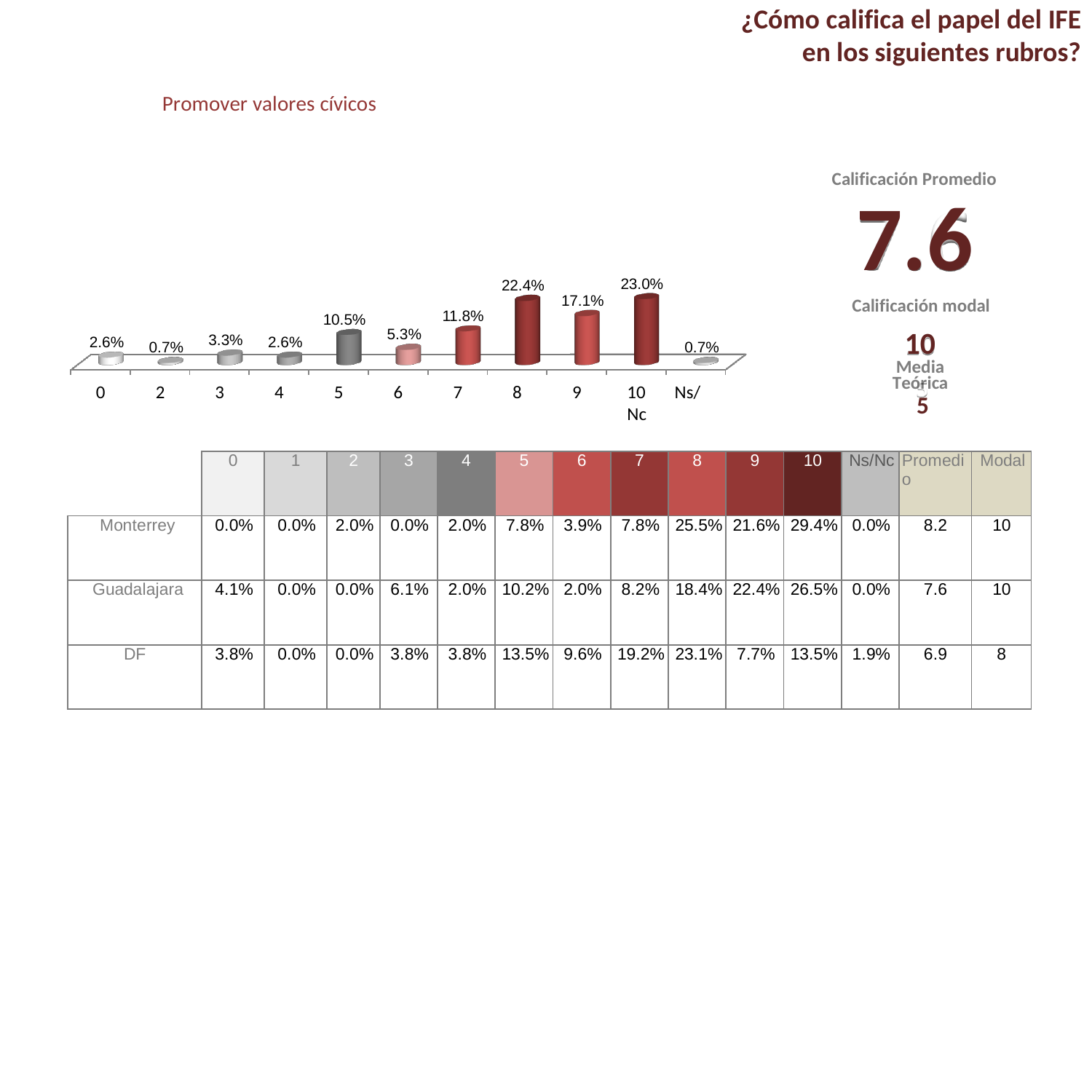

¿Cómo califica el papel del IFE
en los siguientes rubros?

Promover valores cívicos

Calificación Promedio

7.6
Calificación modal

23.0%
22.4%
17.1%
11.8%
10.5%

5.3%
10
Media Teórica
5
3.3%
2.6%
2.6%
0.7%
0.7%

0
2
3
4
5
6
7
8
9
10	Ns/Nc
|  | 0 | 1 | 2 | 3 | 4 | 5 | 6 | 7 | 8 | 9 | 10 | Ns/Nc | Promedio | Modal |
| --- | --- | --- | --- | --- | --- | --- | --- | --- | --- | --- | --- | --- | --- | --- |
| Monterrey | 0.0% | 0.0% | 2.0% | 0.0% | 2.0% | 7.8% | 3.9% | 7.8% | 25.5% | 21.6% | 29.4% | 0.0% | 8.2 | 10 |
| Guadalajara | 4.1% | 0.0% | 0.0% | 6.1% | 2.0% | 10.2% | 2.0% | 8.2% | 18.4% | 22.4% | 26.5% | 0.0% | 7.6 | 10 |
| DF | 3.8% | 0.0% | 0.0% | 3.8% | 3.8% | 13.5% | 9.6% | 19.2% | 23.1% | 7.7% | 13.5% | 1.9% | 6.9 | 8 |